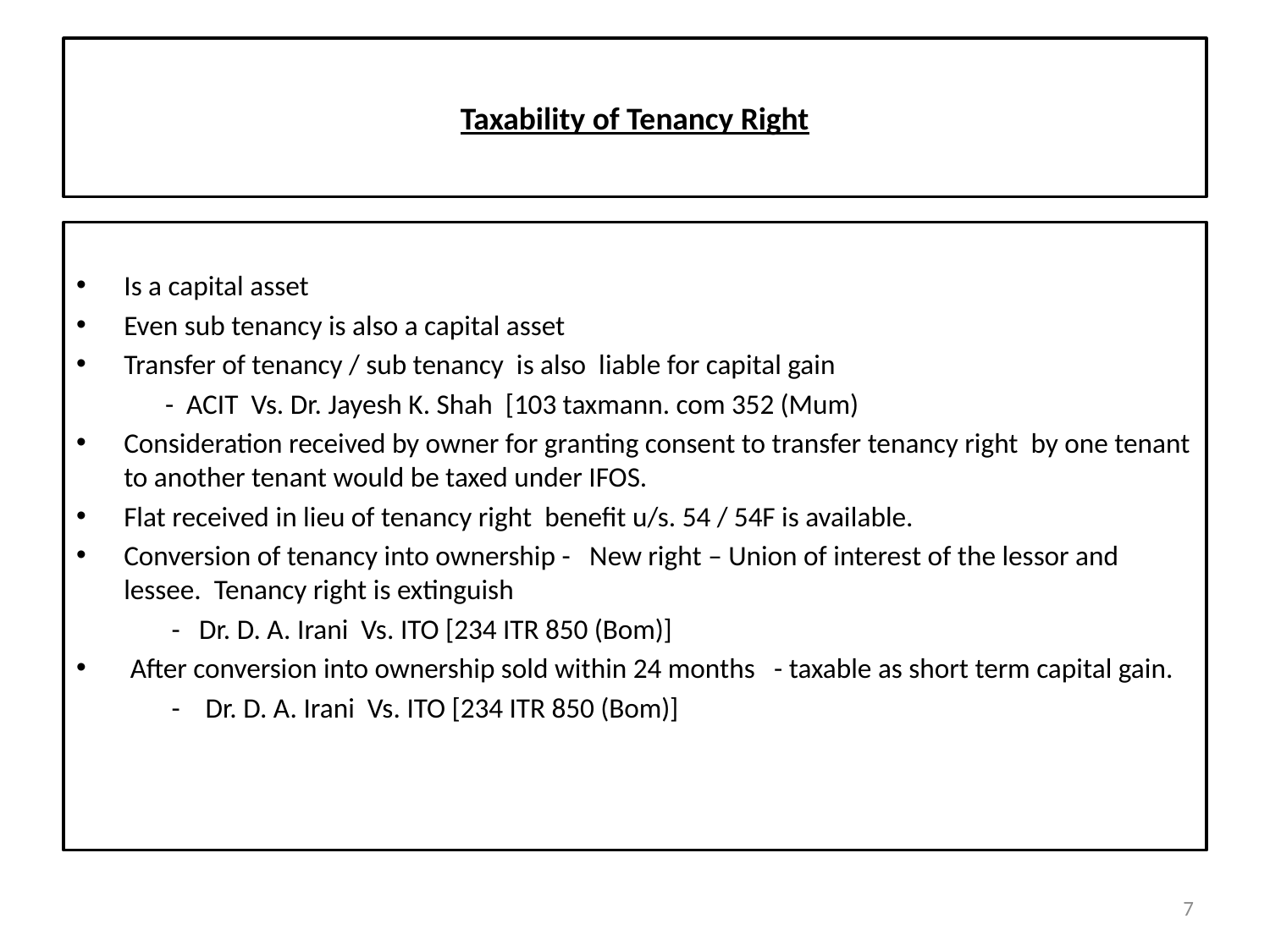

# Taxability of Tenancy Right

Is a capital asset
Even sub tenancy is also a capital asset
Transfer of tenancy / sub tenancy  is also  liable for capital gain
              -  ACIT  Vs. Dr. Jayesh K. Shah  [103 taxmann. com 352 (Mum)
Consideration received by owner for granting consent to transfer tenancy right  by one tenant to another tenant would be taxed under IFOS.
Flat received in lieu of tenancy right  benefit u/s. 54 / 54F is available.
Conversion of tenancy into ownership -   New right – Union of interest of the lessor and lessee.  Tenancy right is extinguish
               -   Dr. D. A. Irani  Vs. ITO [234 ITR 850 (Bom)]
 After conversion into ownership sold within 24 months   - taxable as short term capital gain.
               -    Dr. D. A. Irani  Vs. ITO [234 ITR 850 (Bom)]
7